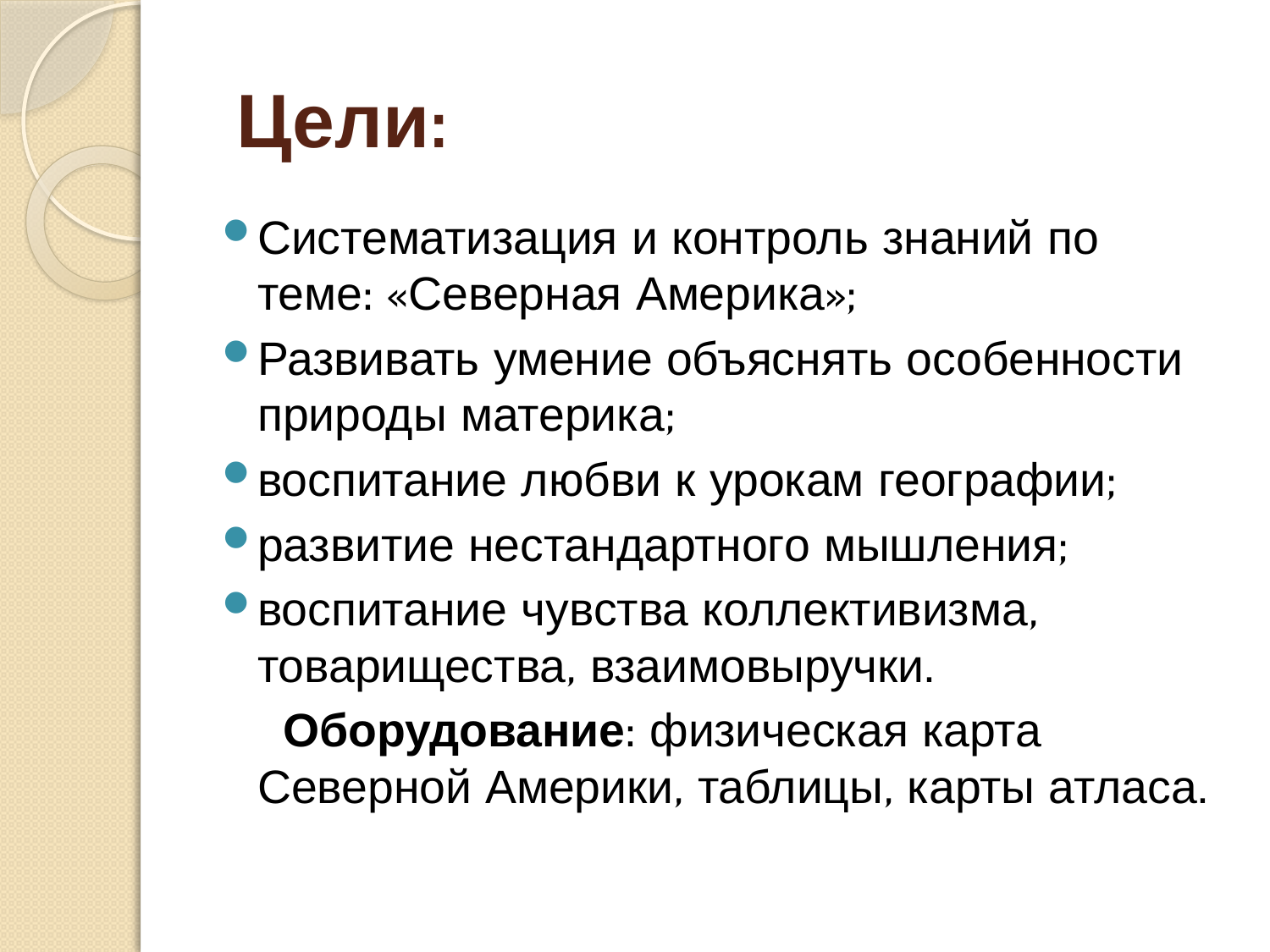

# Цели:
Систематизация и контроль знаний по теме: «Северная Америка»;
Развивать умение объяснять особенности природы материка;
воспитание любви к урокам географии;
развитие нестандартного мышления;
воспитание чувства коллективизма, товарищества, взаимовыручки.
    Оборудование: физическая карта Северной Америки, таблицы, карты атласа.